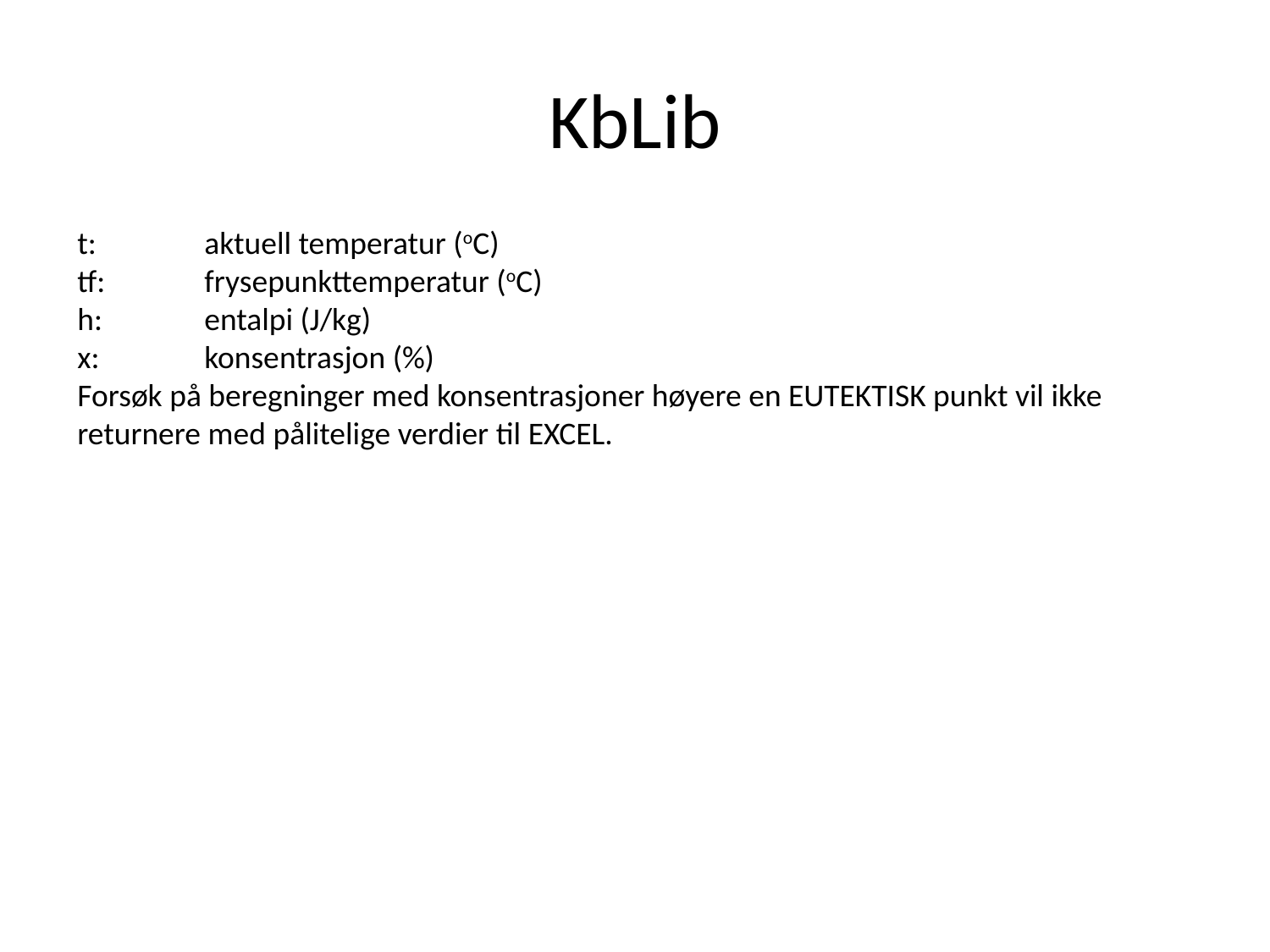

# KbLib
t:	aktuell temperatur (oC)
tf:	frysepunkttemperatur (oC)
h:	entalpi (J/kg)
x:	konsentrasjon (%)
Forsøk på beregninger med konsentrasjoner høyere en EUTEKTISK punkt vil ikke returnere med pålitelige verdier til EXCEL.